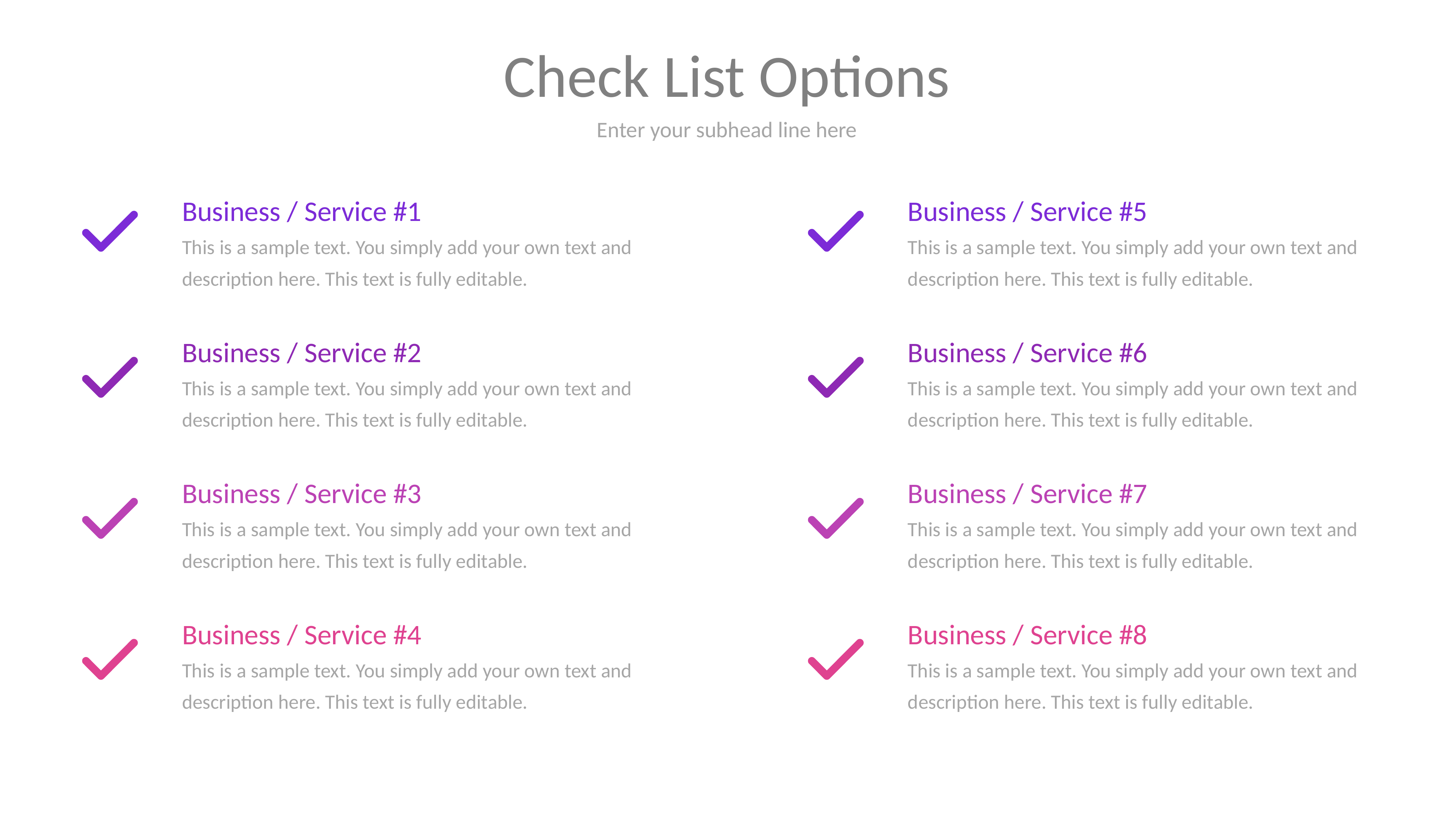

# Check List Options
Enter your subhead line here
Business / Service #1
This is a sample text. You simply add your own text and description here. This text is fully editable.
Business / Service #5
This is a sample text. You simply add your own text and description here. This text is fully editable.

Business / Service #2
This is a sample text. You simply add your own text and description here. This text is fully editable.
Business / Service #6
This is a sample text. You simply add your own text and description here. This text is fully editable.

Business / Service #3
This is a sample text. You simply add your own text and description here. This text is fully editable.
Business / Service #7
This is a sample text. You simply add your own text and description here. This text is fully editable.

Business / Service #4
This is a sample text. You simply add your own text and description here. This text is fully editable.
Business / Service #8
This is a sample text. You simply add your own text and description here. This text is fully editable.